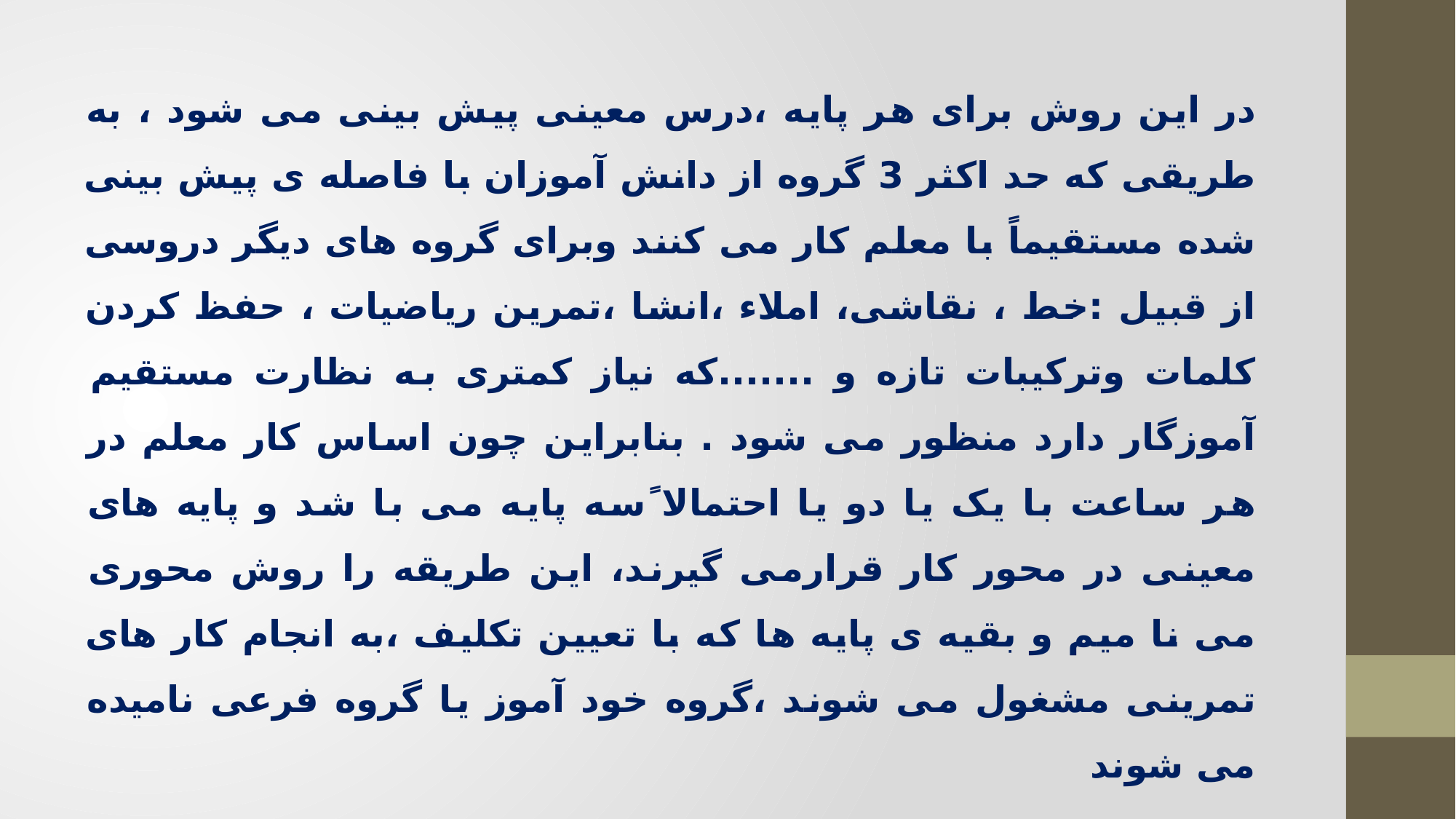

در این روش برای هر پایه ،درس معینی پیش بینی می شود ، به طریقی که حد اکثر 3 گروه از دانش آموزان با فاصله ی پیش بینی شده مستقیماً با معلم کار می کنند وبرای گروه های دیگر دروسی از قبیل :خط ، نقاشی، املاء ،انشا ،تمرین ریاضیات ، حفظ کردن کلمات وترکیبات تازه و .......که نیاز کمتری به نظارت مستقیم آموزگار دارد منظور می شود . بنابراین چون اساس کار معلم در هر ساعت با یک یا دو یا احتمالا ًسه پایه می با شد و پایه های معینی در محور کار قرارمی گیرند، این طریقه را روش محوری می نا میم و بقیه ی پایه ها که با تعیین تکلیف ،به انجام کار های تمرینی مشغول می شوند ،گروه خود آموز یا گروه فرعی نامیده می شوند